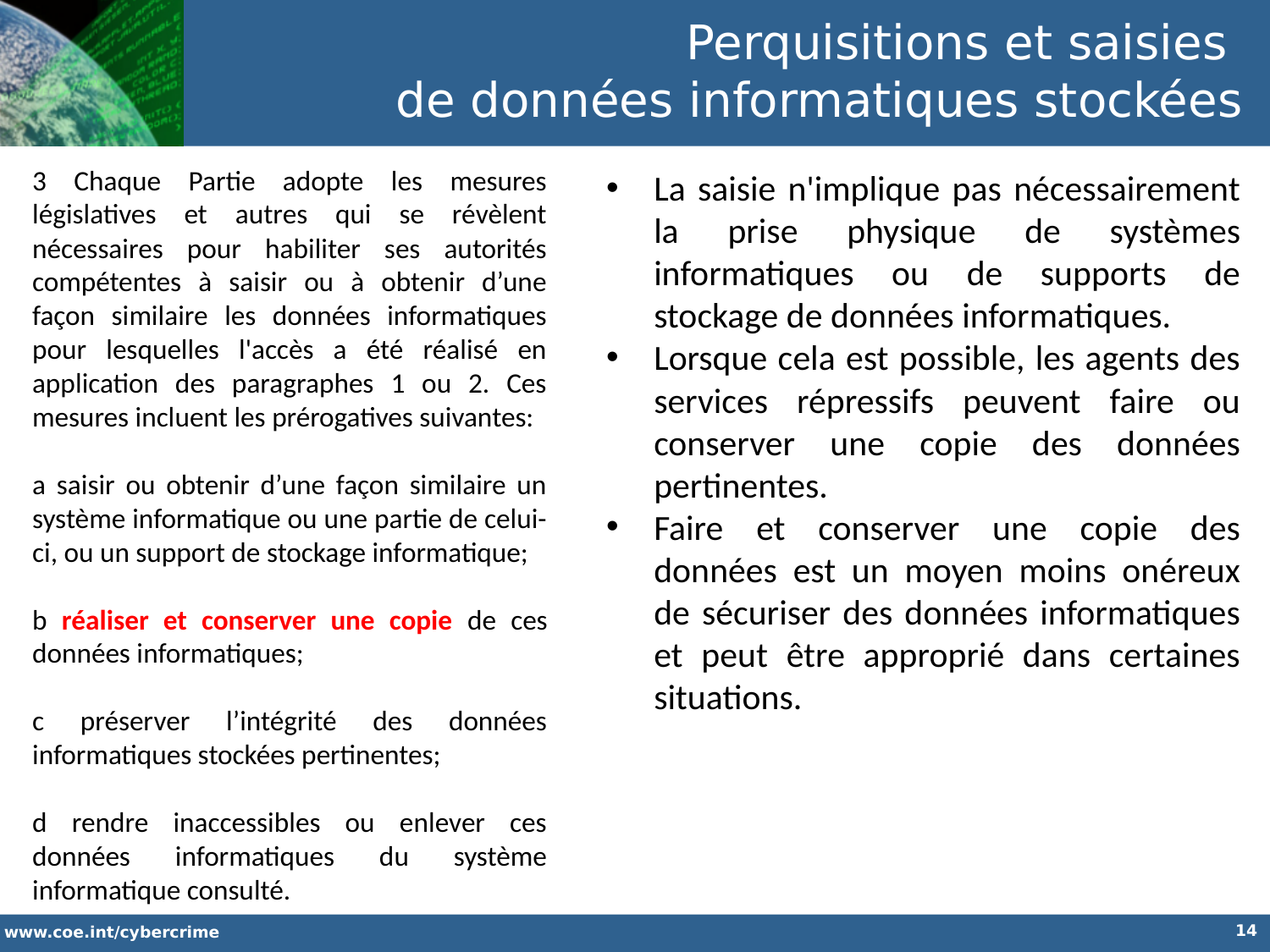

Perquisitions et saisies
de données informatiques stockées
3 Chaque Partie adopte les mesures législatives et autres qui se révèlent nécessaires pour habiliter ses autorités compétentes à saisir ou à obtenir d’une façon similaire les données informatiques pour lesquelles l'accès a été réalisé en application des paragraphes 1 ou 2. Ces mesures incluent les prérogatives suivantes:

a saisir ou obtenir d’une façon similaire un système informatique ou une partie de celui-ci, ou un support de stockage informatique;

b réaliser et conserver une copie de ces données informatiques;

c préserver l’intégrité des données informatiques stockées pertinentes;

d rendre inaccessibles ou enlever ces données informatiques du système informatique consulté.
La saisie n'implique pas nécessairement la prise physique de systèmes informatiques ou de supports de stockage de données informatiques.
Lorsque cela est possible, les agents des services répressifs peuvent faire ou conserver une copie des données pertinentes.
Faire et conserver une copie des données est un moyen moins onéreux de sécuriser des données informatiques et peut être approprié dans certaines situations.